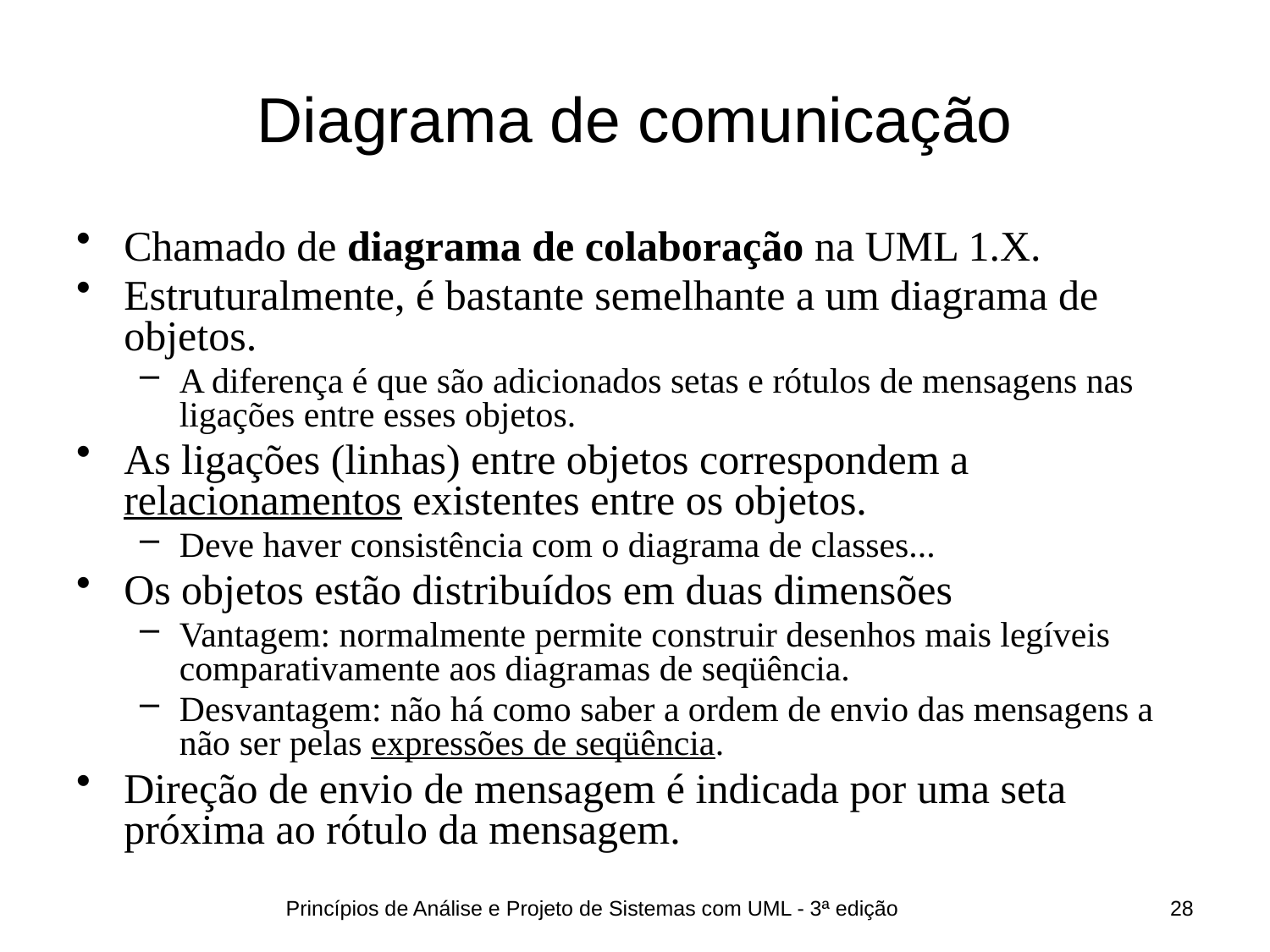

# Diagrama de comunicação
Chamado de diagrama de colaboração na UML 1.X.
Estruturalmente, é bastante semelhante a um diagrama de objetos.
A diferença é que são adicionados setas e rótulos de mensagens nas ligações entre esses objetos.
As ligações (linhas) entre objetos correspondem a relacionamentos existentes entre os objetos.
Deve haver consistência com o diagrama de classes...
Os objetos estão distribuídos em duas dimensões
Vantagem: normalmente permite construir desenhos mais legíveis comparativamente aos diagramas de seqüência.
Desvantagem: não há como saber a ordem de envio das mensagens a não ser pelas expressões de seqüência.
Direção de envio de mensagem é indicada por uma seta próxima ao rótulo da mensagem.
Princípios de Análise e Projeto de Sistemas com UML - 3ª edição
28